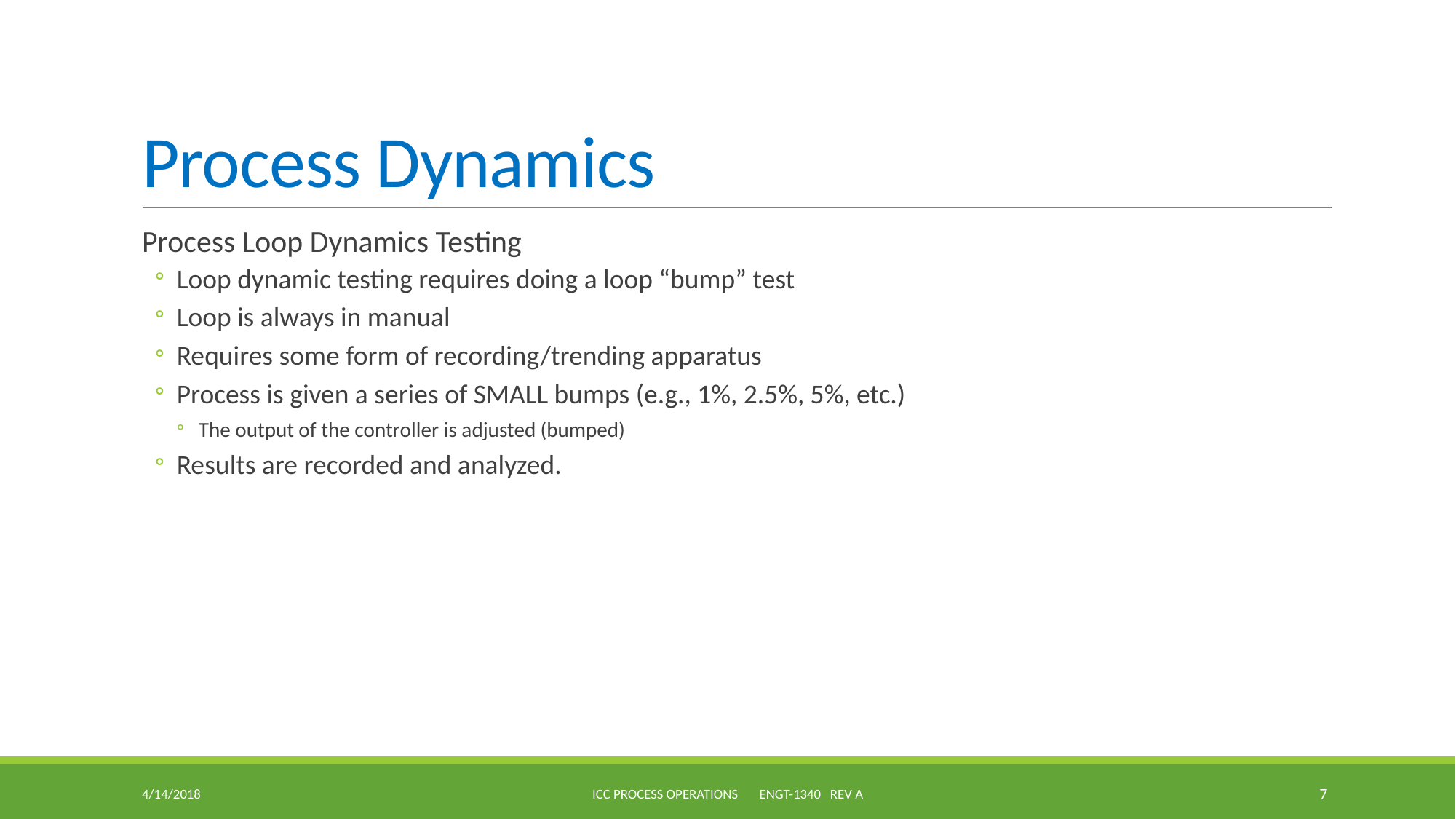

# Process Dynamics
Process Loop Dynamics Testing
Loop dynamic testing requires doing a loop “bump” test
Loop is always in manual
Requires some form of recording/trending apparatus
Process is given a series of SMALL bumps (e.g., 1%, 2.5%, 5%, etc.)
The output of the controller is adjusted (bumped)
Results are recorded and analyzed.

4/14/2018
ICC Process Operations       ENGT-1340   Rev A
7